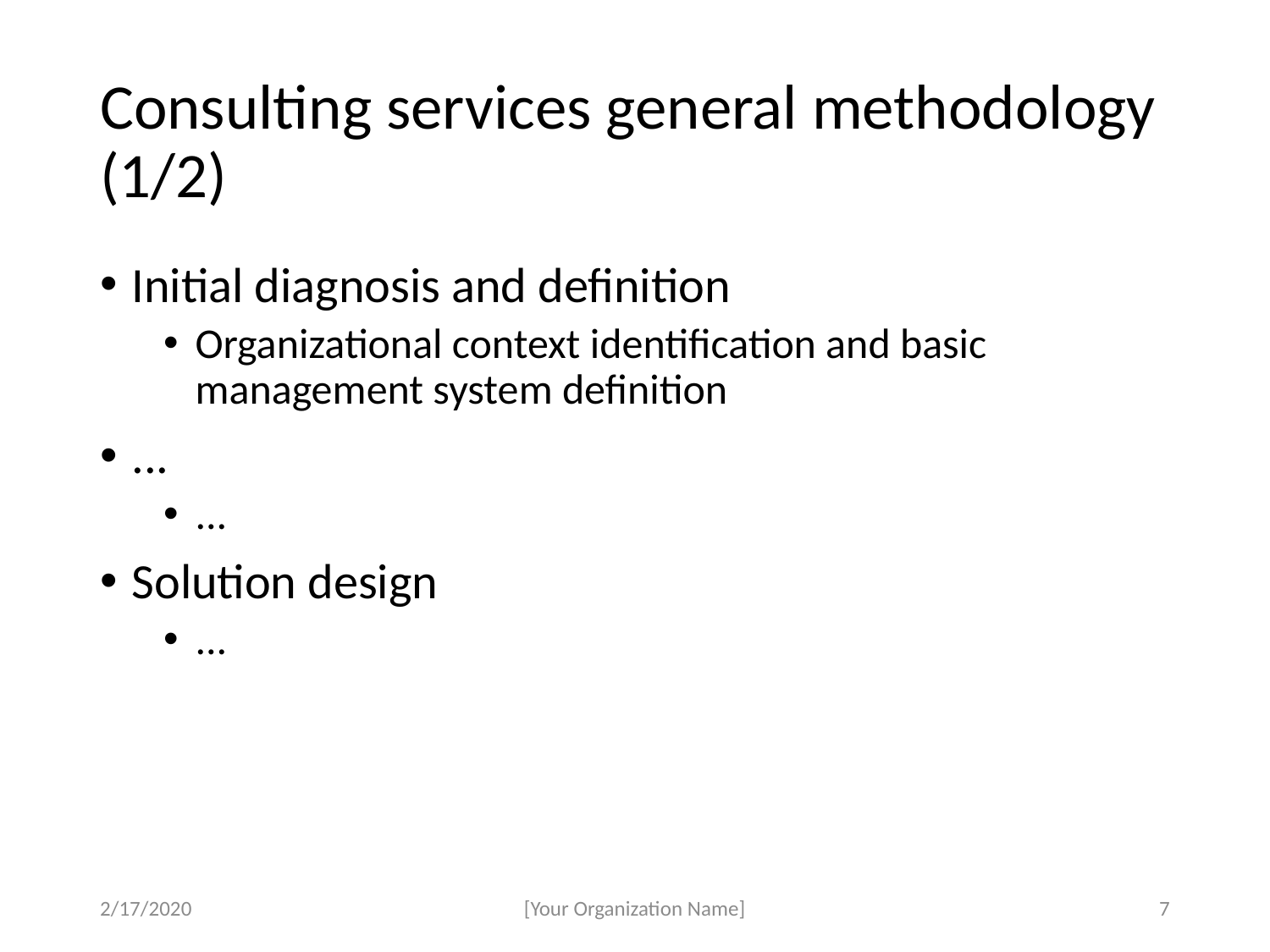

# Consulting services general methodology (1/2)
Initial diagnosis and definition
Organizational context identification and basic management system definition
...
...
Solution design
...
2/17/2020
[Your Organization Name]
7